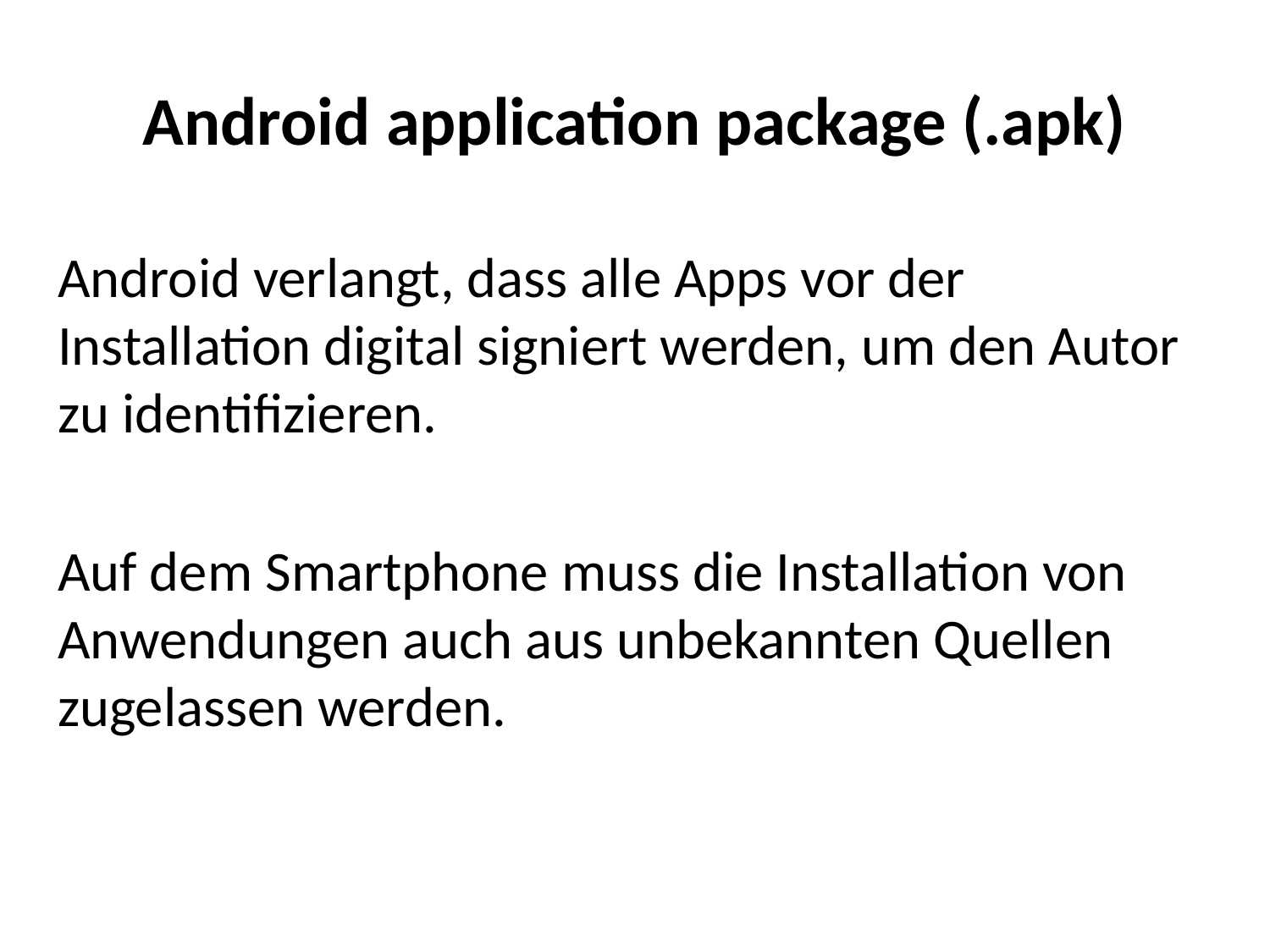

# Android application package (.apk)
Android verlangt, dass alle Apps vor der Installation digital signiert werden, um den Autor zu identifizieren.

Auf dem Smartphone muss die Installation von Anwendungen auch aus unbekannten Quellen zugelassen werden.